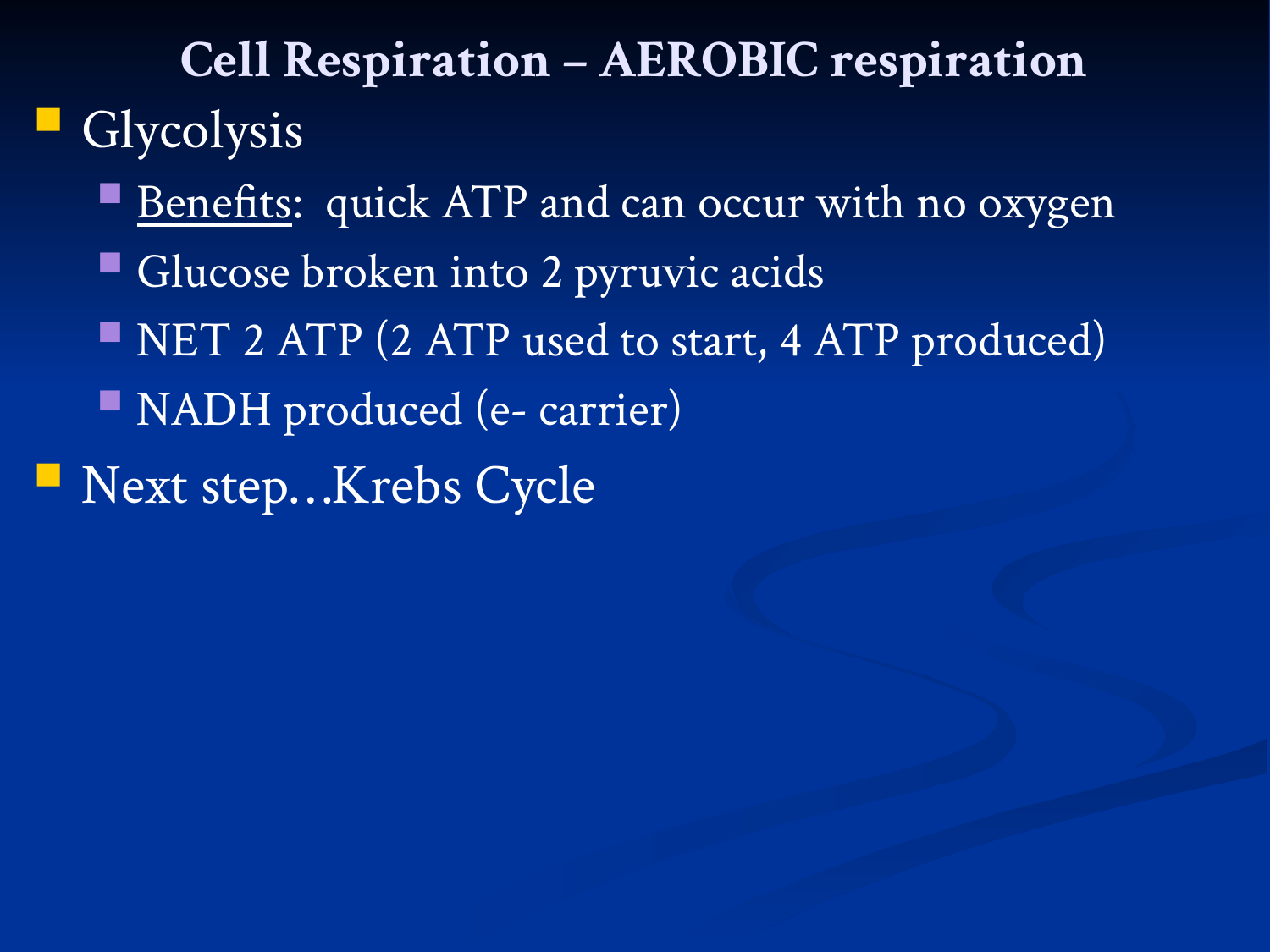

# Cell Respiration – AEROBIC respiration
Glycolysis
Benefits:  quick ATP and can occur with no oxygen
Glucose broken into 2 pyruvic acids
NET 2 ATP (2 ATP used to start, 4 ATP produced)
NADH produced (e- carrier)
Next step…Krebs Cycle